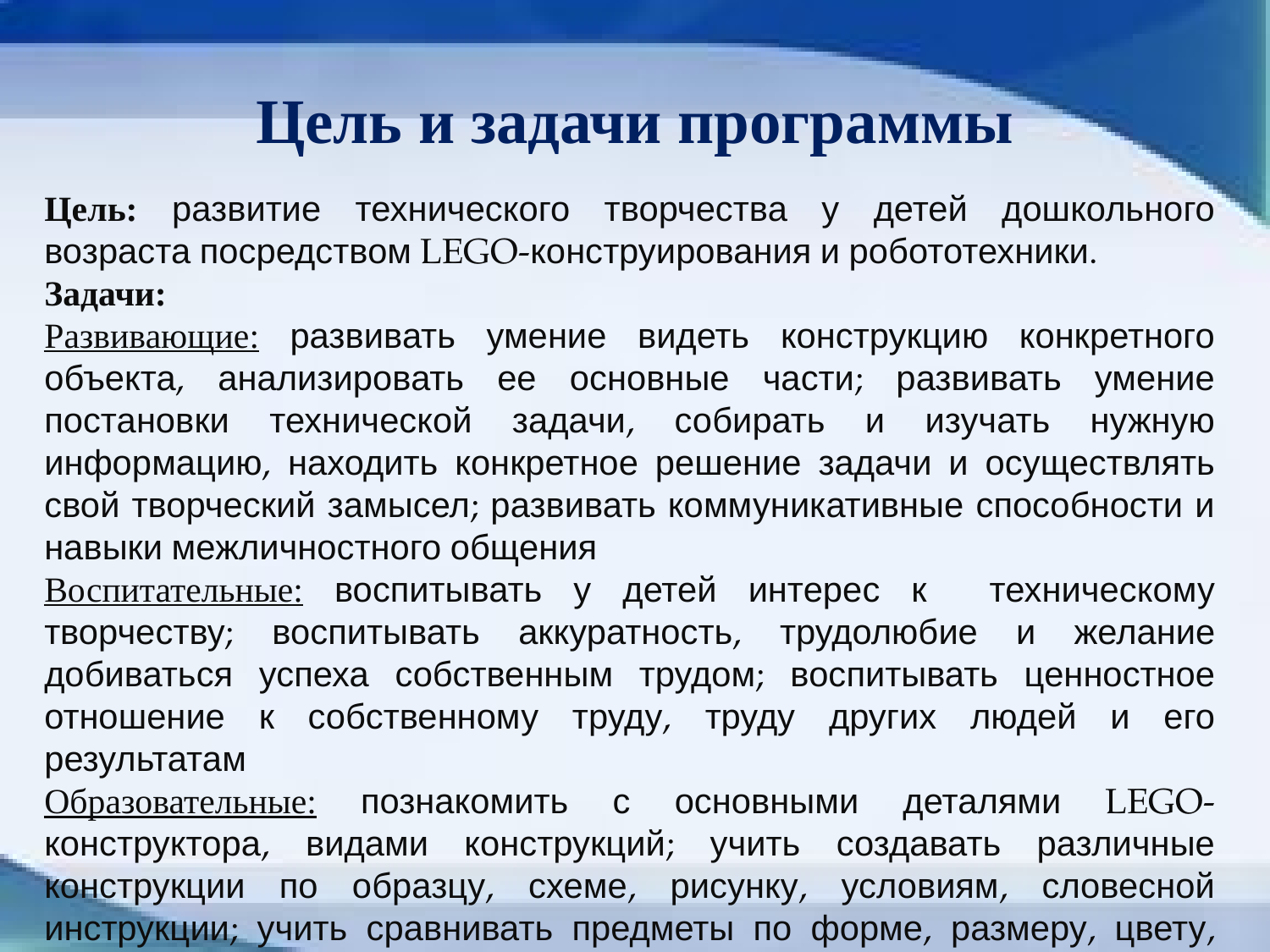

Цель и задачи программы
Цель: развитие технического творчества у детей дошкольного возраста посредством LEGO-конструирования и робототехники.
Задачи:
Развивающие: развивать умение видеть конструкцию конкретного объекта, анализировать ее основные части; развивать умение постановки технической задачи, собирать и изучать нужную информацию, находить конкретное решение задачи и осуществлять свой творческий замысел; развивать коммуникативные способности и навыки межличностного общения
Воспитательные: воспитывать у детей интерес к  техническому творчеству; воспитывать аккуратность, трудолюбие и желание добиваться успеха собственным трудом; воспитывать ценностное отношение к собственному труду, труду других людей и его результатам
Образовательные: познакомить с основными деталями LEGO-конструктора, видами конструкций; учить создавать различные конструкции по образцу, схеме, рисунку, условиям, словесной инструкции; учить сравнивать предметы по форме, размеру, цвету, находить закономерности, отличия и общие черты в конструкциях